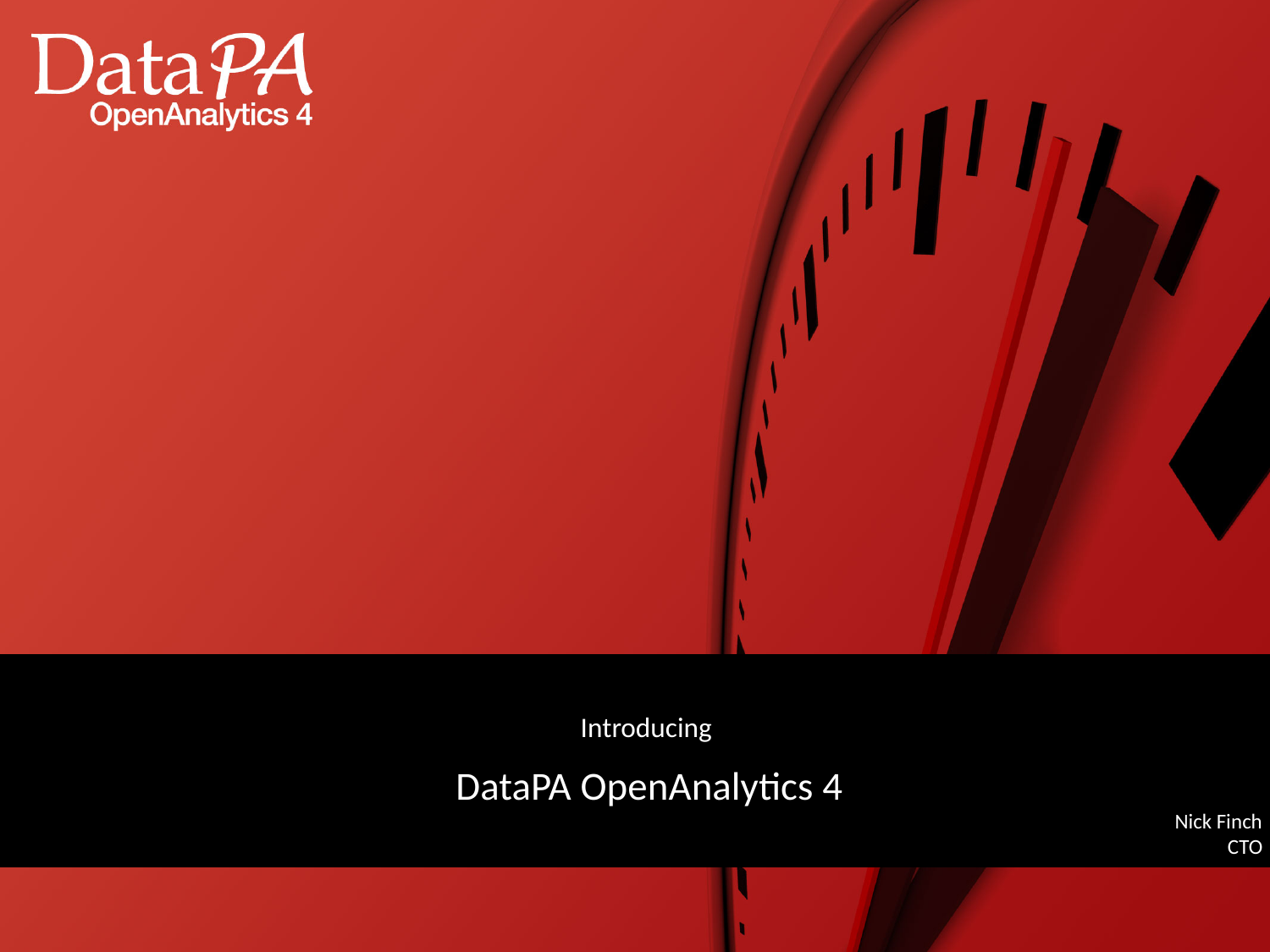

Introducing
DataPA OpenAnalytics 4

Nick Finch
CTO